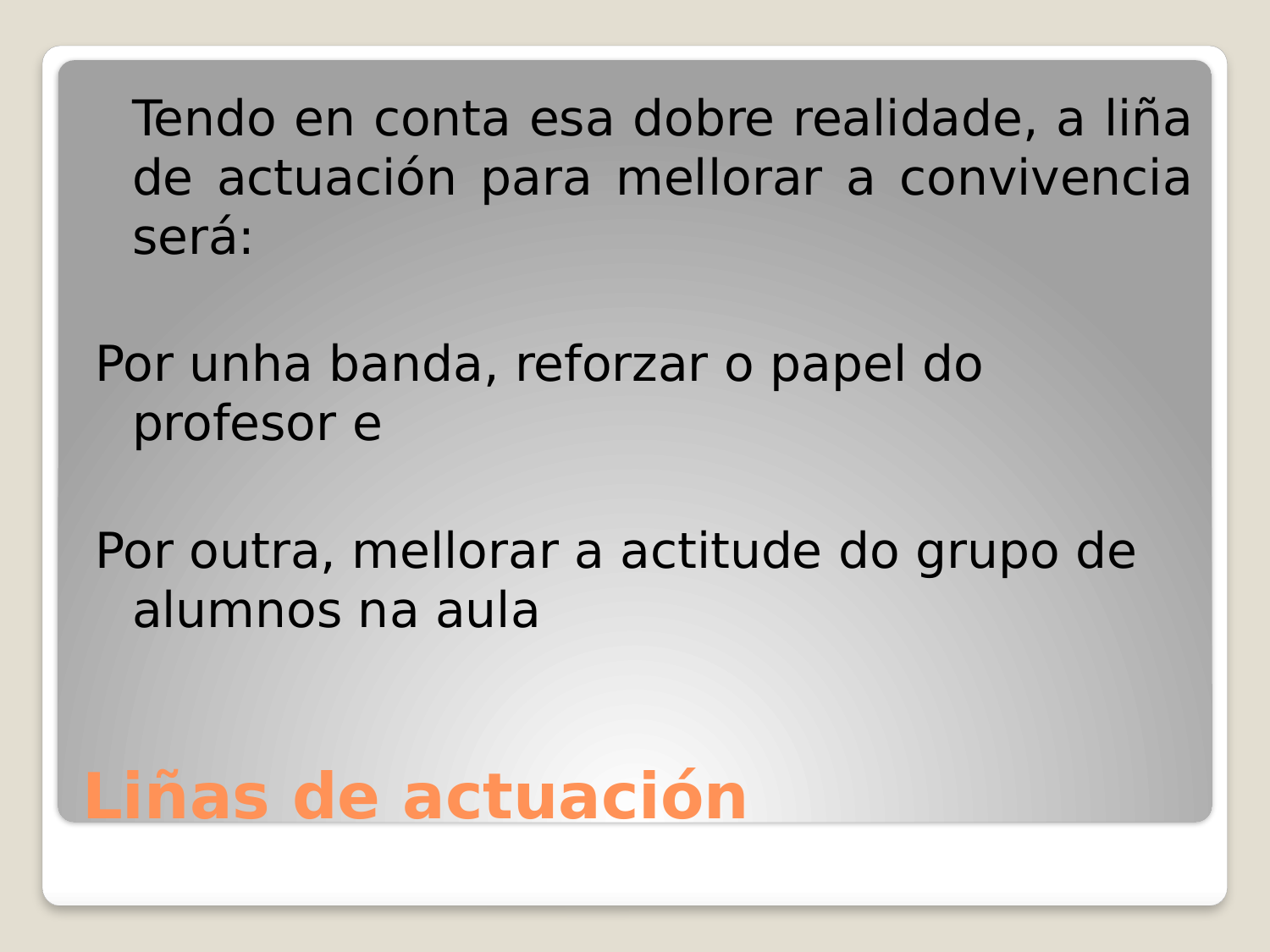

Tendo en conta esa dobre realidade, a liña de actuación para mellorar a convivencia será:

Por unha banda, reforzar o papel do profesor e

Por outra, mellorar a actitude do grupo de alumnos na aula
# Liñas de actuación